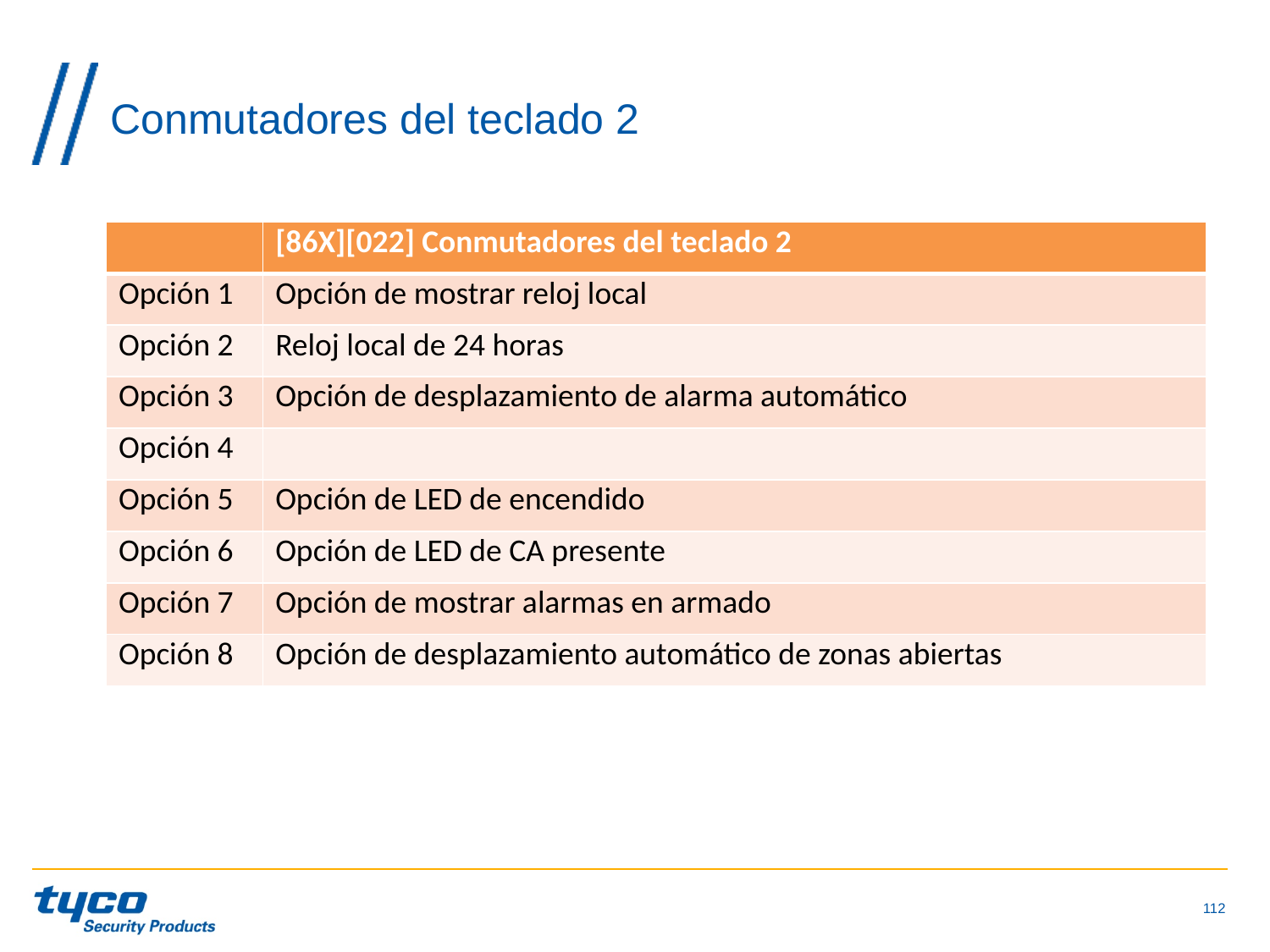

# Conmutadores del teclado 2
|  | [86X][022] Conmutadores del teclado 2 |
| --- | --- |
| Opción 1 | Opción de mostrar reloj local |
| Opción 2 | Reloj local de 24 horas |
| Opción 3 | Opción de desplazamiento de alarma automático |
| Opción 4 |  |
| Opción 5 | Opción de LED de encendido |
| Opción 6 | Opción de LED de CA presente |
| Opción 7 | Opción de mostrar alarmas en armado |
| Opción 8 | Opción de desplazamiento automático de zonas abiertas |
112